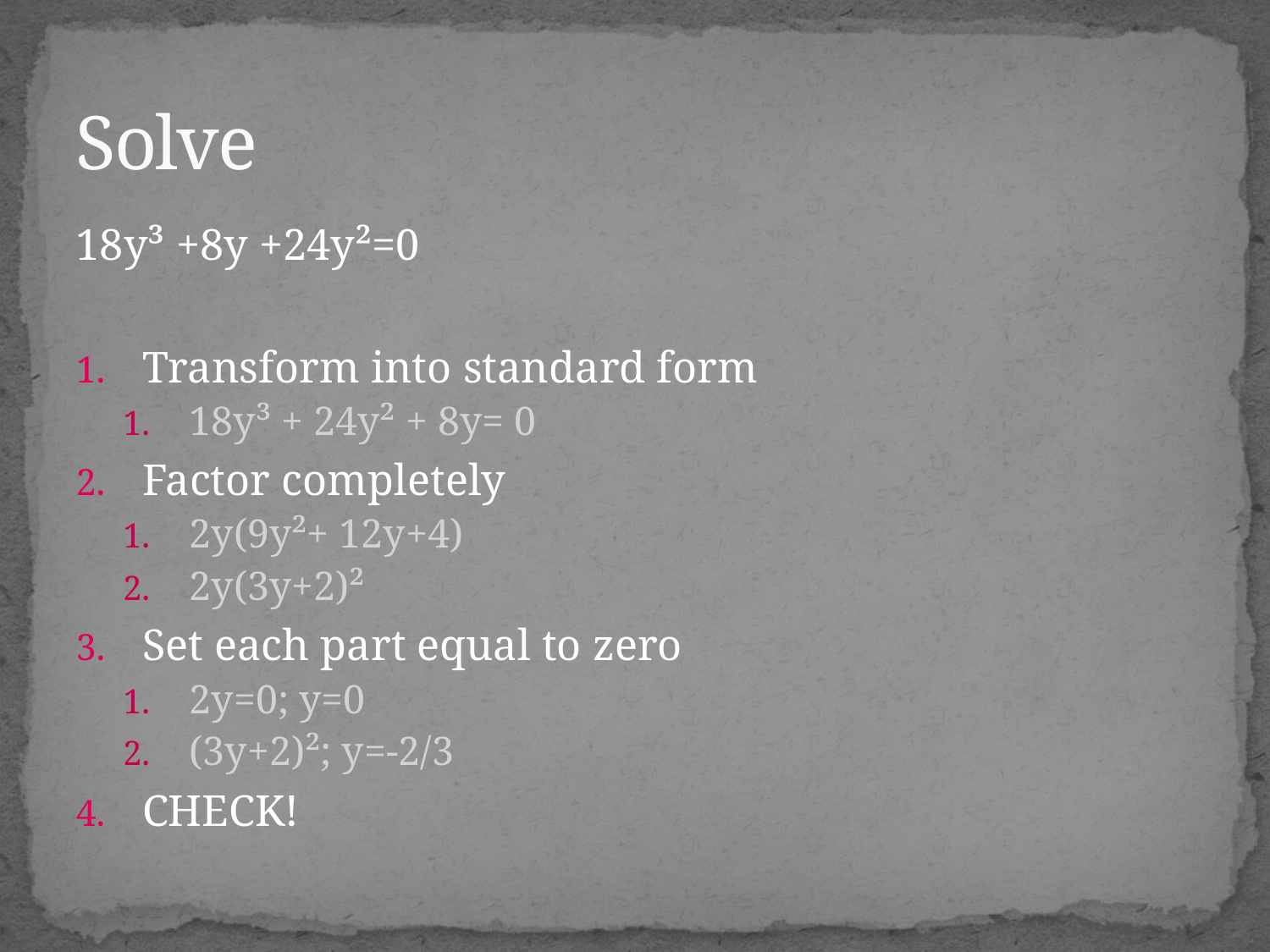

# Solve
18y³ +8y +24y²=0

Transform into standard form
18y³ + 24y² + 8y= 0
Factor completely
2y(9y²+ 12y+4)
2y(3y+2)²
Set each part equal to zero
2y=0; y=0
(3y+2)²; y=-2/3
CHECK!